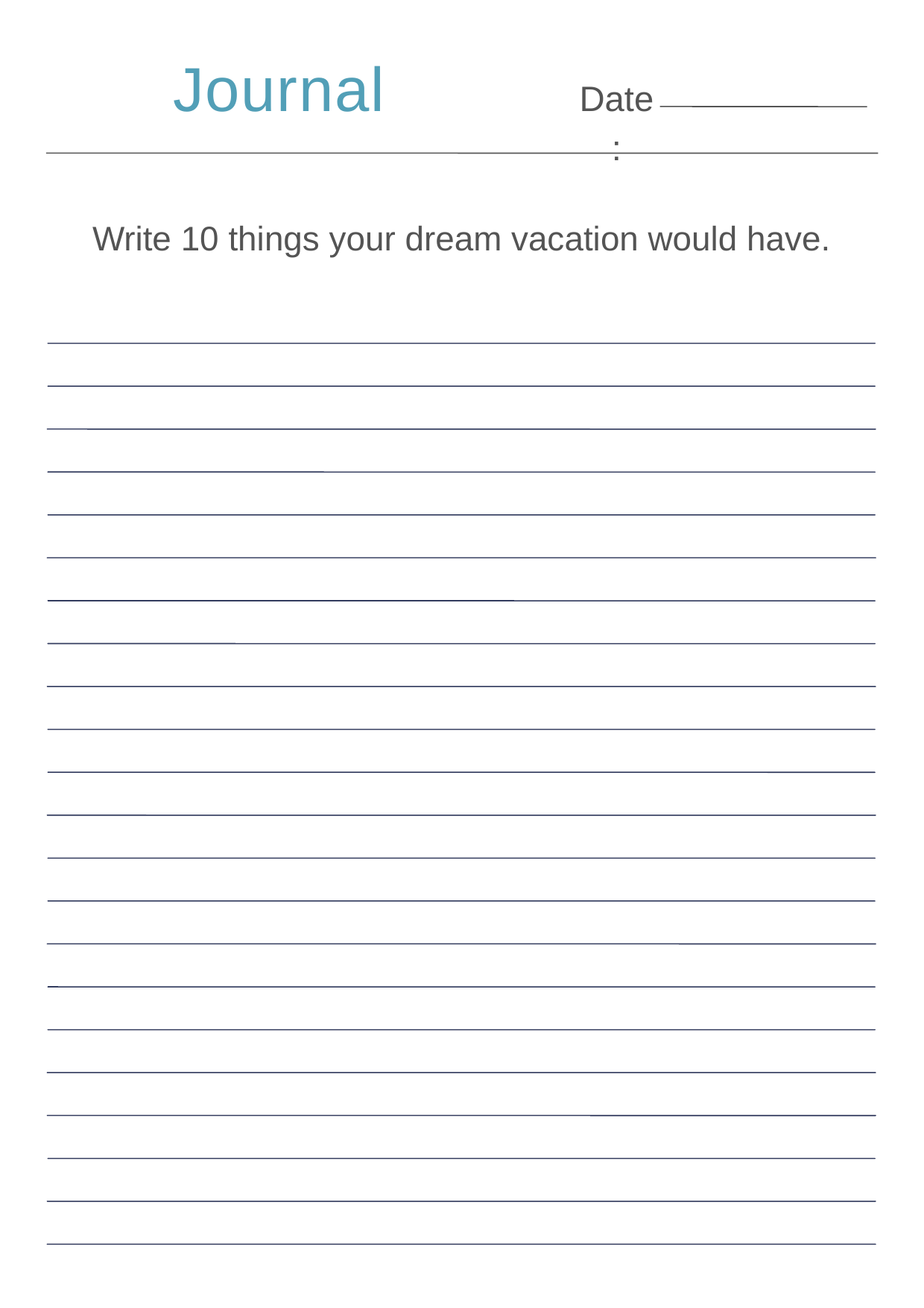

Journal
Date:

Write 10 things your dream vacation would have.